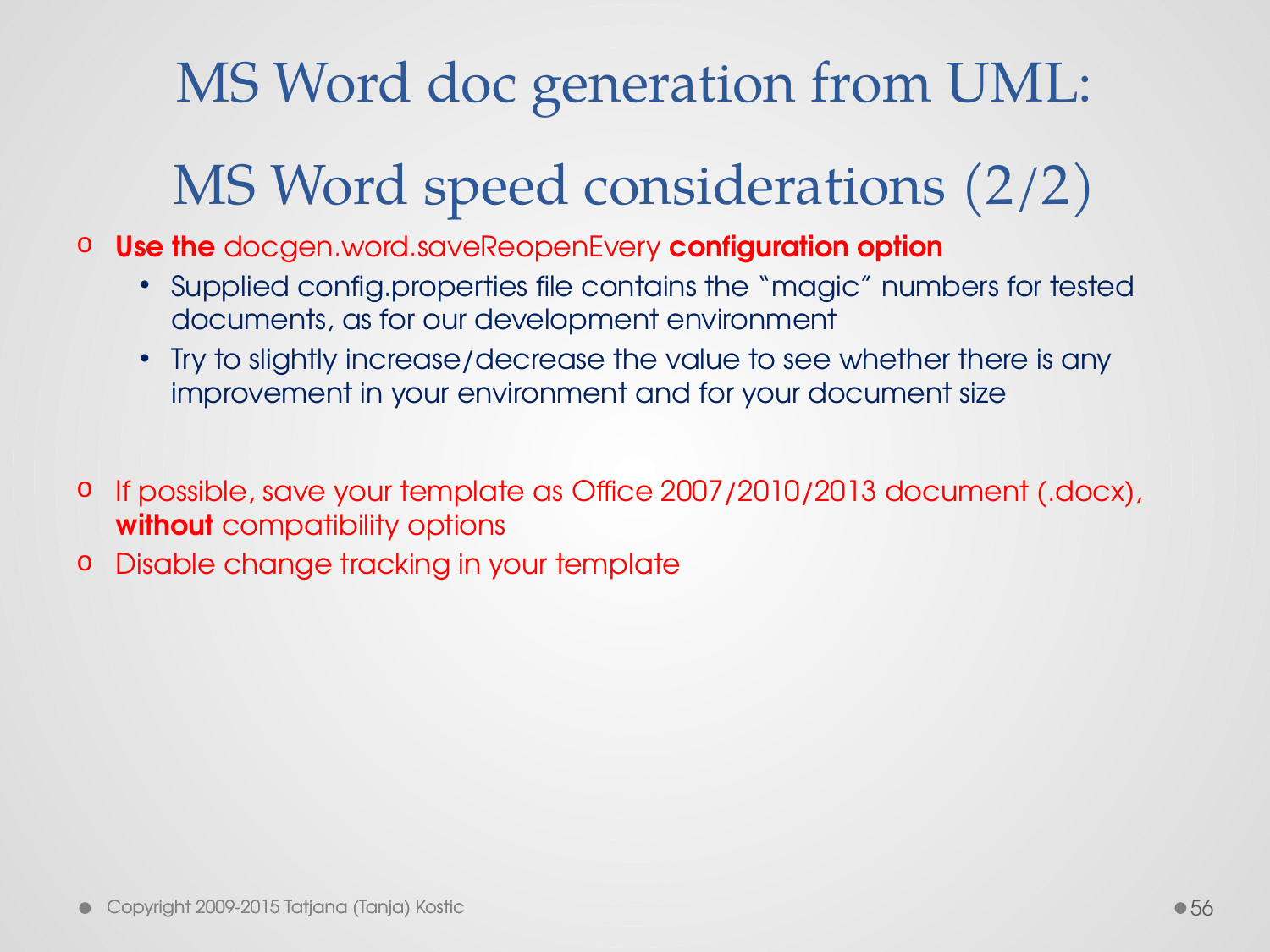

# MS Word doc generation from UML: MS Word speed considerations (2/2)
Use the docgen.word.saveReopenEvery configuration option
Supplied config.properties file contains the “magic” numbers for tested documents, as for our development environment
Try to slightly increase/decrease the value to see whether there is any improvement in your environment and for your document size

If possible, save your template as Office 2007/2010/2013 document (.docx), without compatibility options
Disable change tracking in your template
56